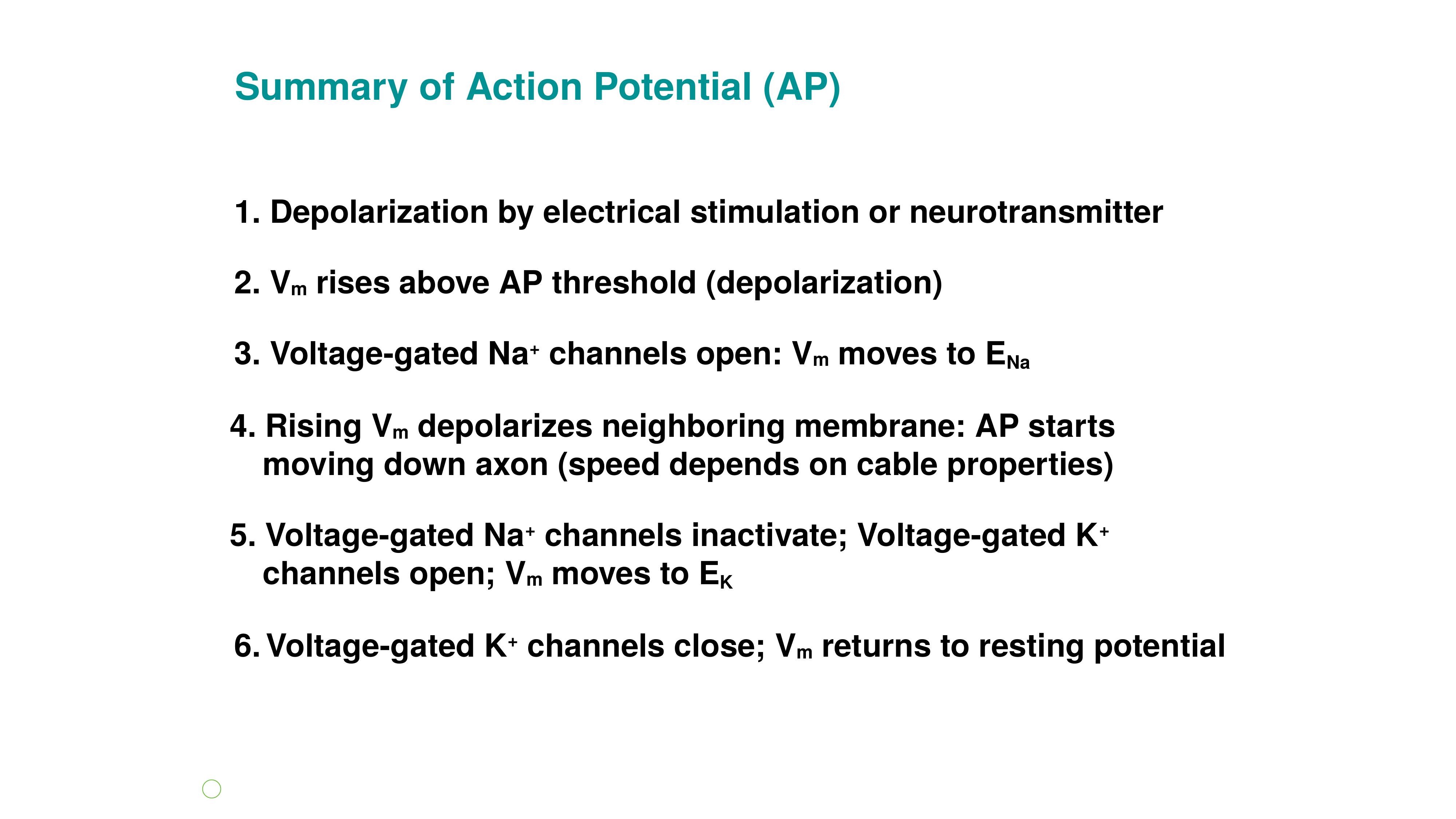

# Summary of Action Potential (AP)
1. Depolarization by electrical stimulation or neurotransmitter
2. Vm rises above AP threshold (depolarization)
3. Voltage-gated Na+ channels open: Vm moves to ENa
4. Rising Vm depolarizes neighboring membrane: AP starts moving down axon (speed depends on cable properties)
5. Voltage-gated Na+ channels inactivate; Voltage-gated K+ channels open; Vm moves to EK
6. Voltage-gated K+ channels close; Vm returns to resting potential